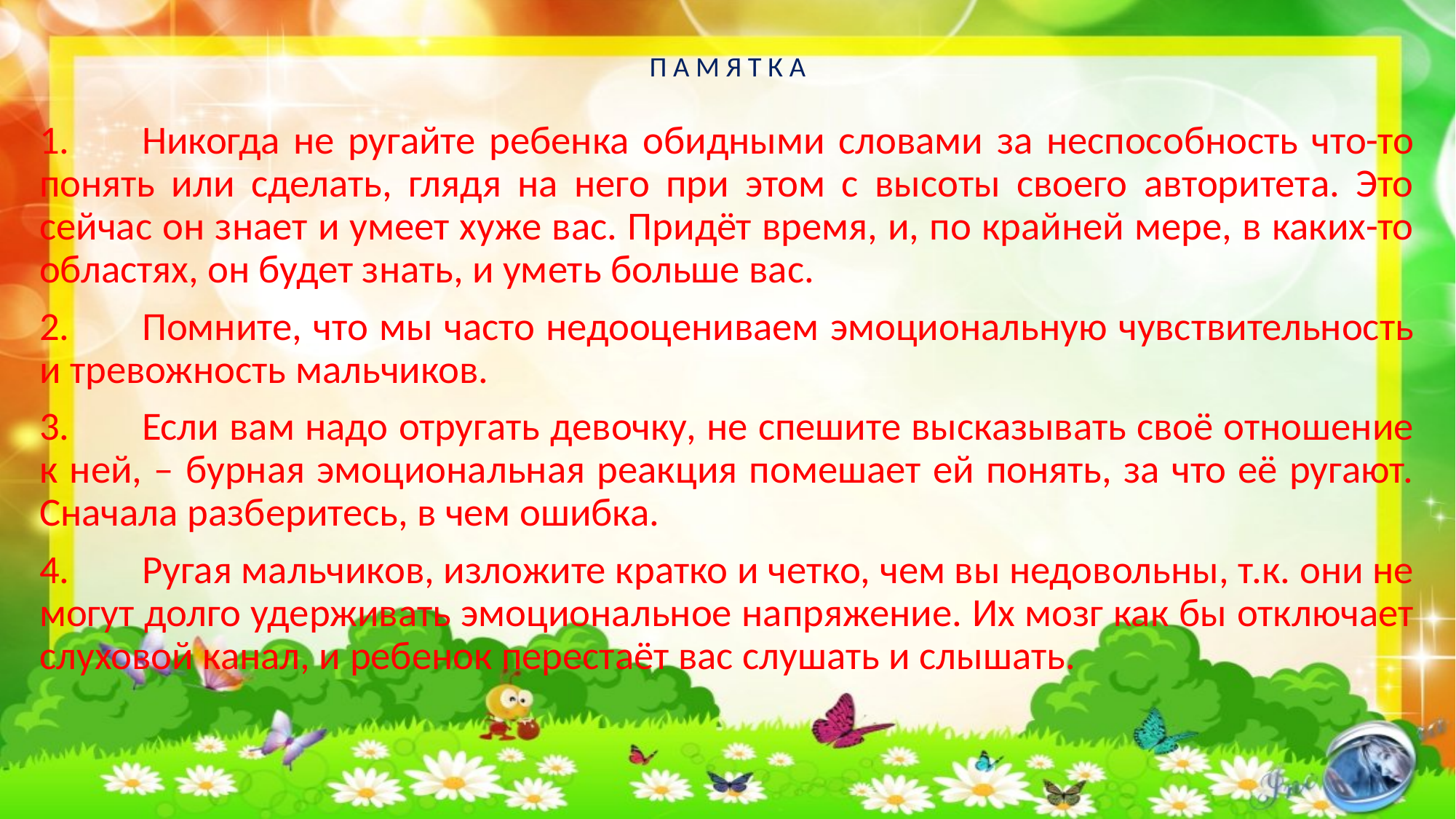

# П А М Я Т К А
1.	Никогда не ругайте ребенка обидными словами за неспособность что-то понять или сделать, глядя на него при этом с высоты своего авторитета. Это сейчас он знает и умеет хуже вас. Придёт время, и, по крайней мере, в каких-то областях, он будет знать, и уметь больше вас.
2.	Помните, что мы часто недооцениваем эмоциональную чувствительность и тревожность мальчиков.
3.	Если вам надо отругать девочку, не спешите высказывать своё отношение к ней, – бурная эмоциональная реакция помешает ей понять, за что её ругают. Сначала разберитесь, в чем ошибка.
4.	Ругая мальчиков, изложите кратко и четко, чем вы недовольны, т.к. они не могут долго удерживать эмоциональное напряжение. Их мозг как бы отключает слуховой канал, и ребенок перестаёт вас слушать и слышать.